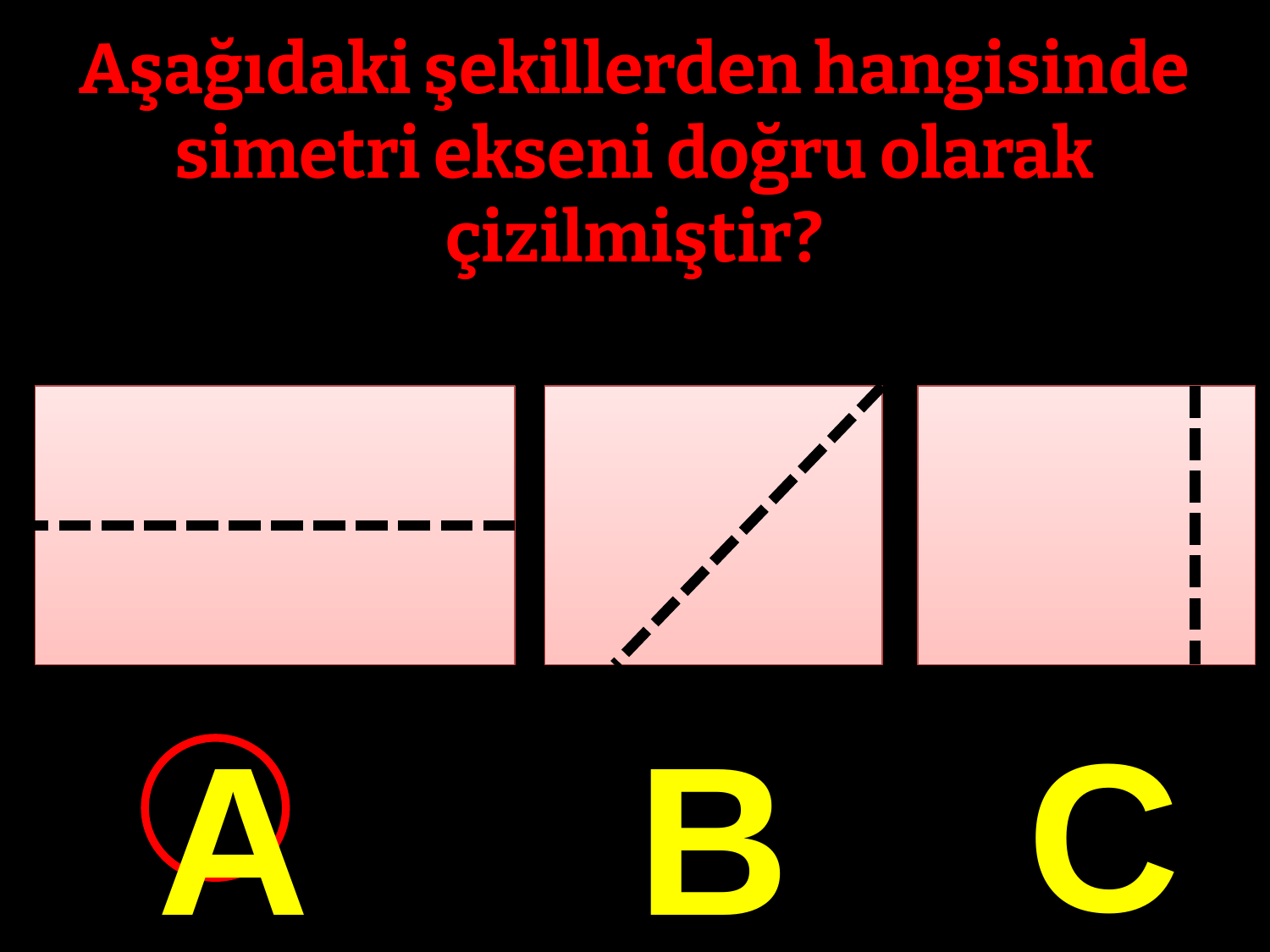

Aşağıdaki şekillerden hangisinde simetri ekseni doğru olarak çizilmiştir?
#

C
A
B